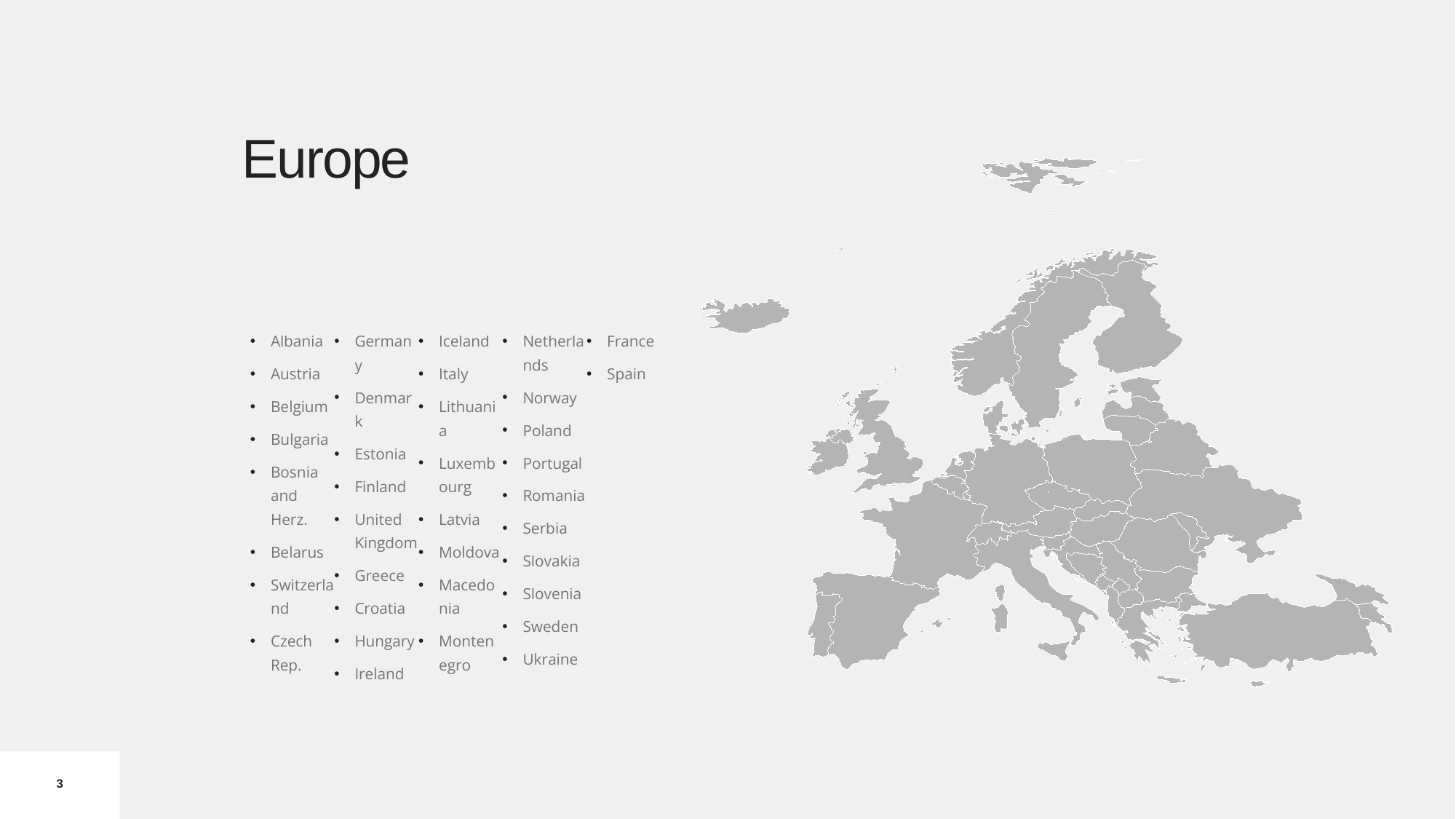

# Europe

Albania
Austria
Belgium
Bulgaria
Bosnia and Herz.
Belarus
Switzerland
Czech Rep.
Germany
Denmark
Estonia
Finland
United Kingdom
Greece
Croatia
Hungary
Ireland
Iceland
Italy
Lithuania
Luxembourg
Latvia
Moldova
Macedonia
Montenegro
Netherlands
Norway
Poland
Portugal
Romania
Serbia
Slovakia
Slovenia
Sweden
Ukraine
France
Spain